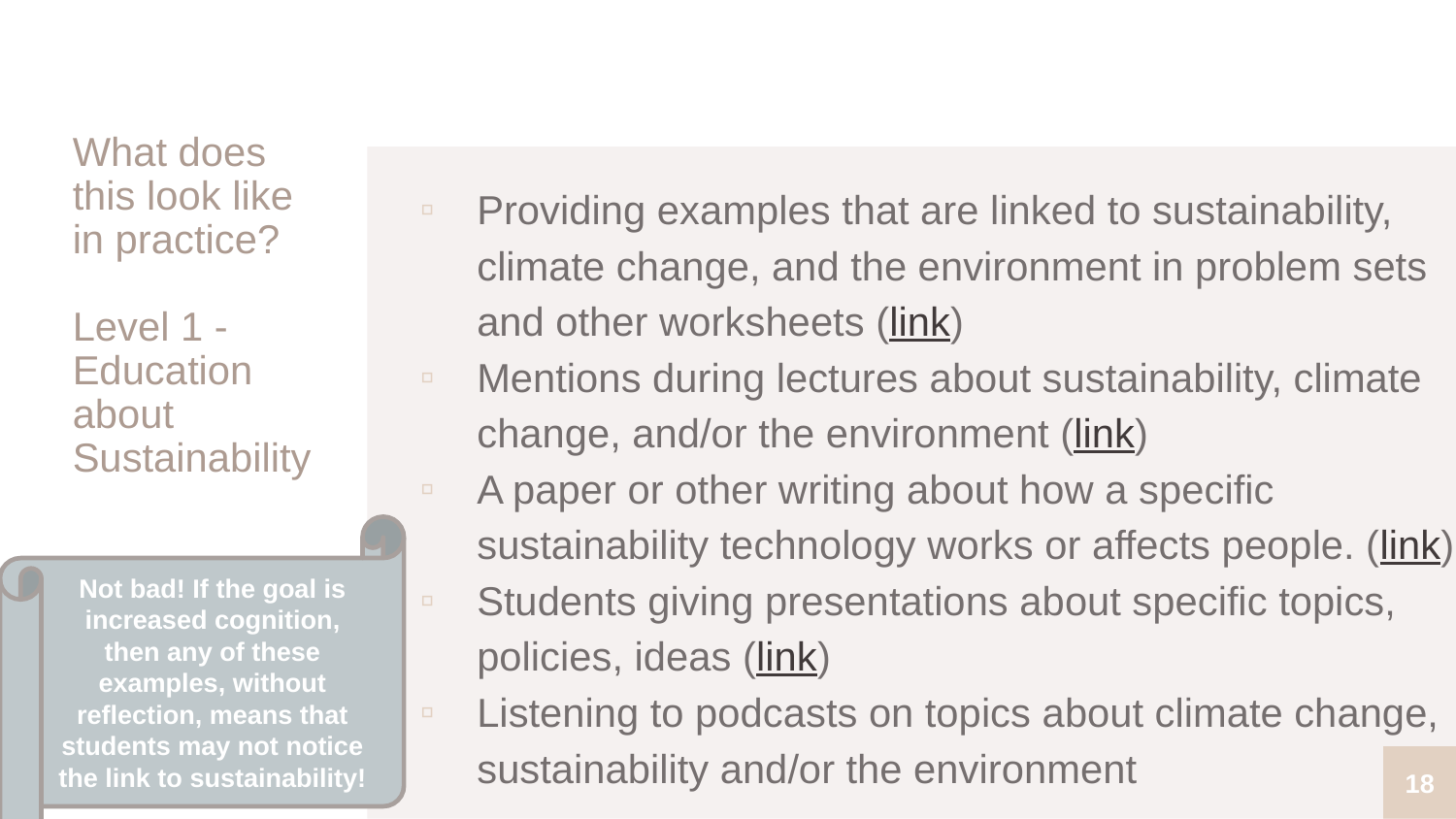

# What does this look like in practice?

Level 1 - Education about Sustainability

Providing examples that are linked to sustainability, climate change, and the environment in problem sets and other worksheets (link)
Mentions during lectures about sustainability, climate change, and/or the environment (link)
A paper or other writing about how a specific sustainability technology works or affects people. (link)
Students giving presentations about specific topics, policies, ideas (link)
Listening to podcasts on topics about climate change, sustainability and/or the environment

Not bad! If the goal is increased cognition, then any of these examples, without reflection, means that students may not notice the link to sustainability!
18